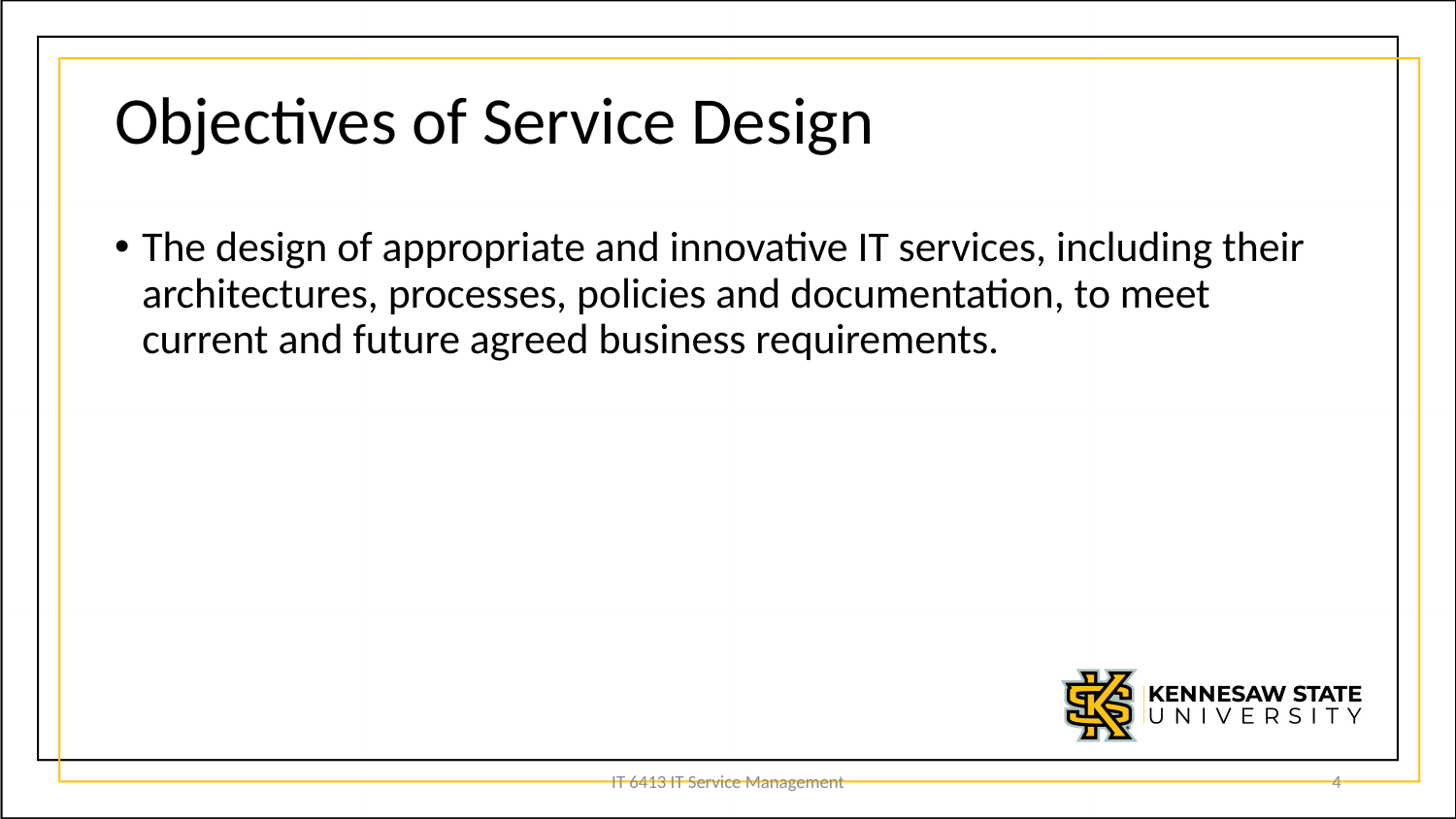

# Objectives of Service Design
The design of appropriate and innovative IT services, including their architectures, processes, policies and documentation, to meet current and future agreed business requirements.

IT 6413 IT Service Management
4